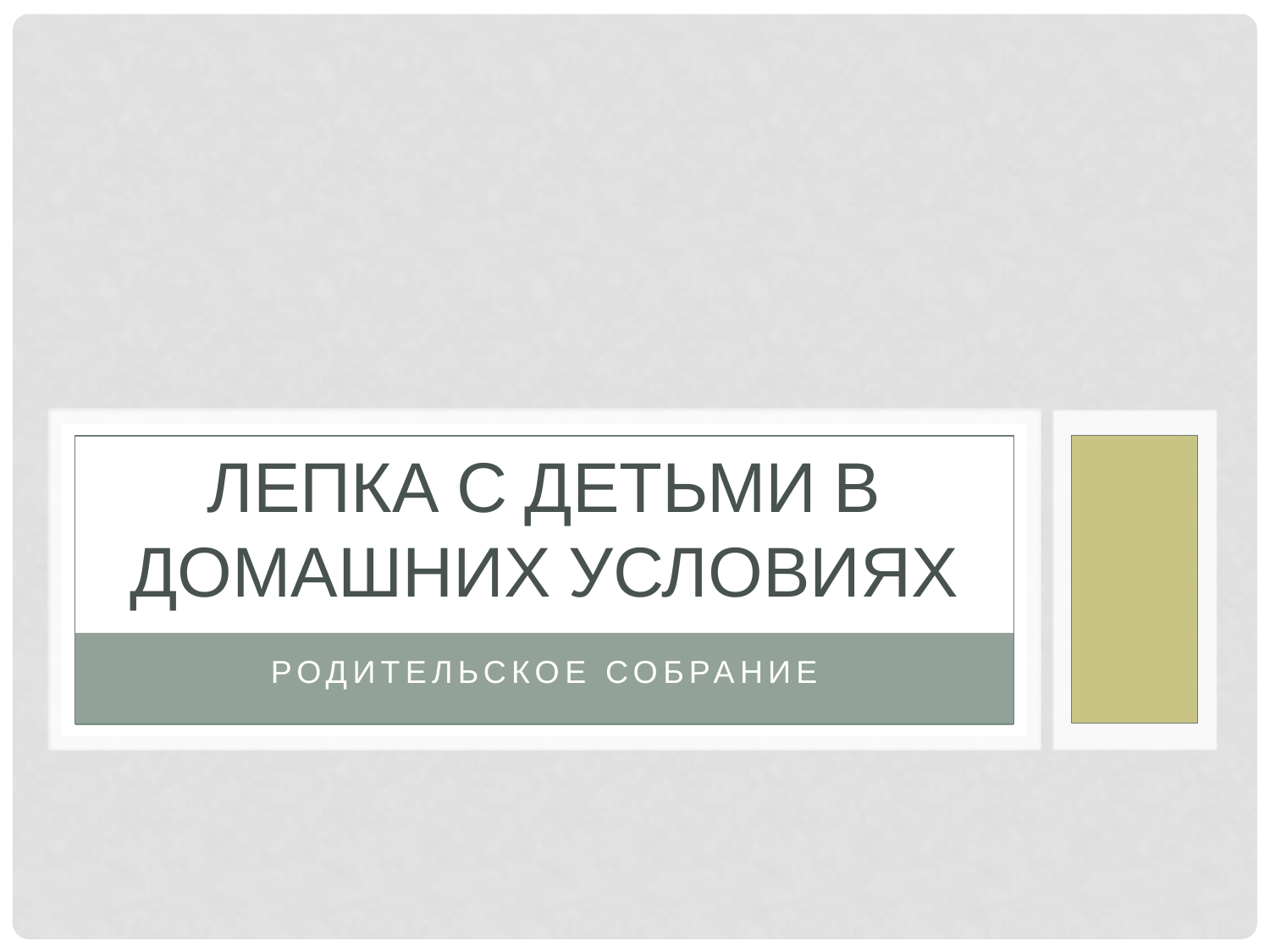

# Лепка с детьми в домашних условиях
Родительское собрание